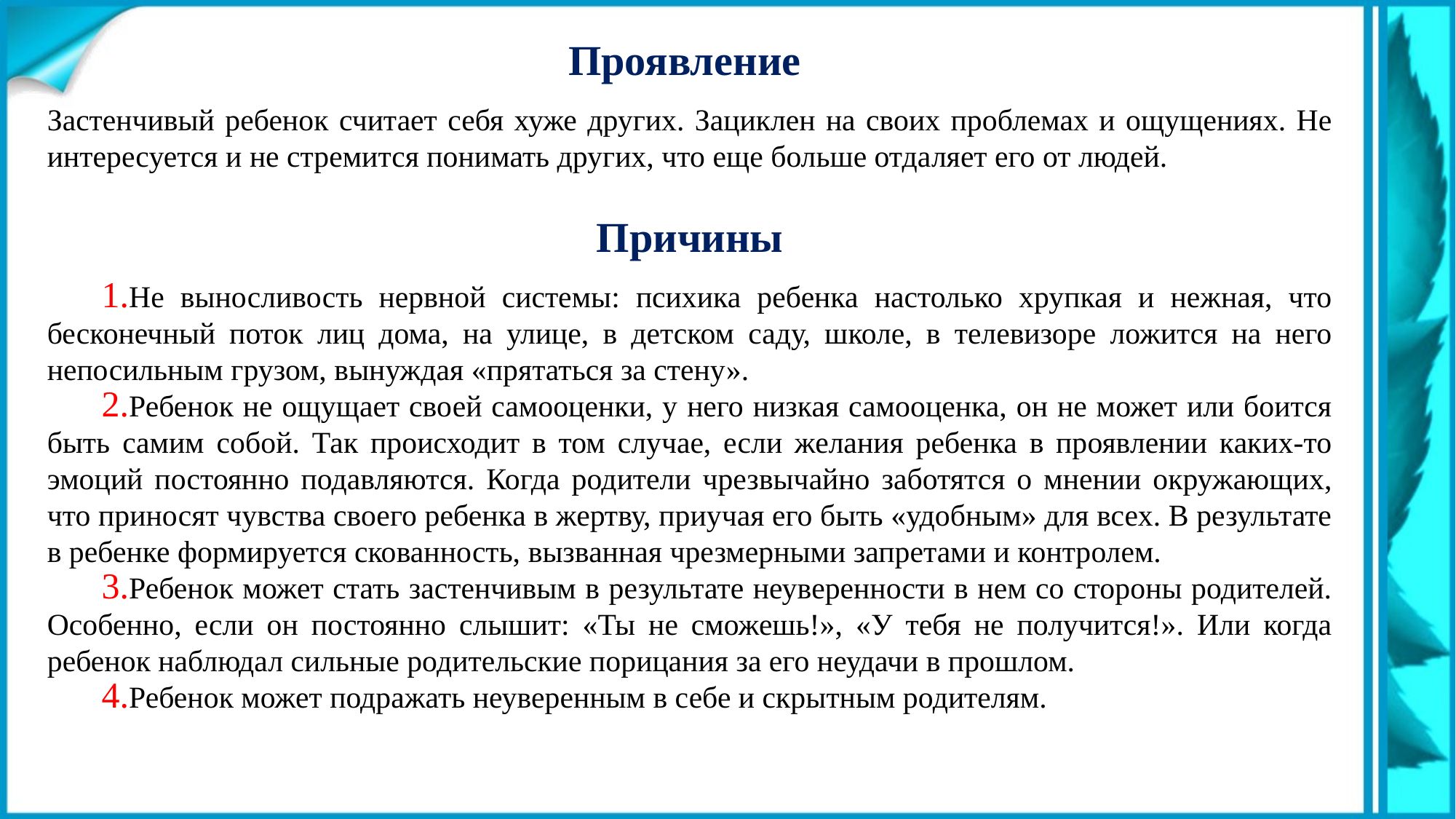

Проявление

Застенчивый ребенок считает себя хуже других. Зациклен на своих проблемах и ощущениях. Не интересуется и не стремится понимать других, что еще больше отдаляет его от людей.

Причины

Не выносливость нервной системы: психика ребенка настолько хрупкая и нежная, что бесконечный поток лиц дома, на улице, в детском саду, школе, в телевизоре ложится на него непосильным грузом, вынуждая «прятаться за стену».
Ребенок не ощущает своей самооценки, у него низкая самооценка, он не может или боится быть самим собой. Так происходит в том случае, если желания ребенка в проявлении каких-то эмоций постоянно подавляются. Когда родители чрезвычайно заботятся о мнении окружающих, что приносят чувства своего ребенка в жертву, приучая его быть «удобным» для всех. В результате в ребенке формируется скованность, вызванная чрезмерными запретами и контролем.
Ребенок может стать застенчивым в результате неуверенности в нем со стороны родителей. Особенно, если он постоянно слышит: «Ты не сможешь!», «У тебя не получится!». Или когда ребенок наблюдал сильные родительские порицания за его неудачи в прошлом.
Ребенок может подражать неуверенным в себе и скрытным родителям.